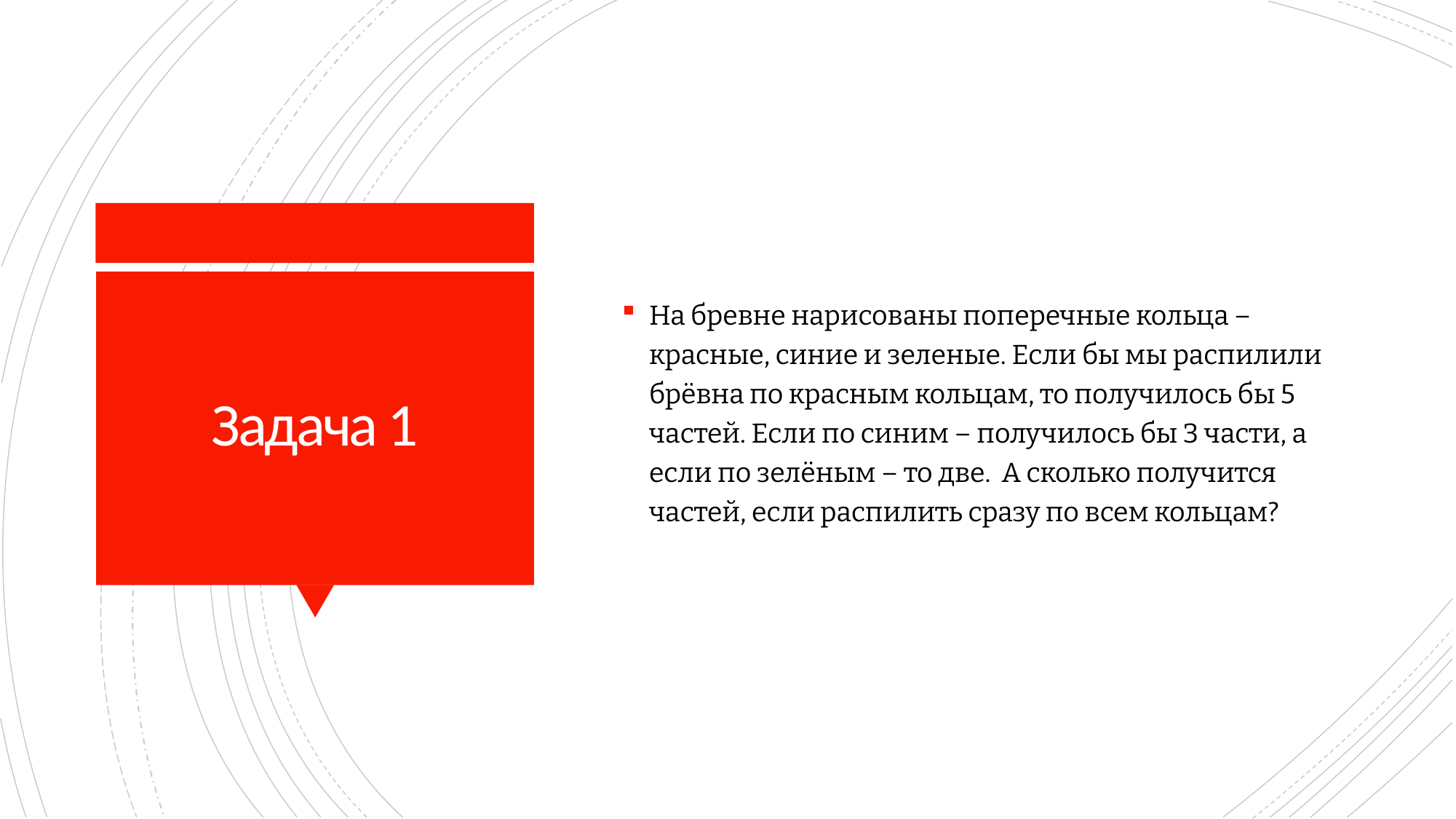

На бревне нарисованы поперечные кольца – красные, синие и зеленые. Если бы мы распилили брёвна по красным кольцам, то получилось бы 5 частей. Если по синим – получилось бы 3 части, а если по зелёным – то две.  А сколько получится частей, если распилить сразу по всем кольцам?
# Задача 1